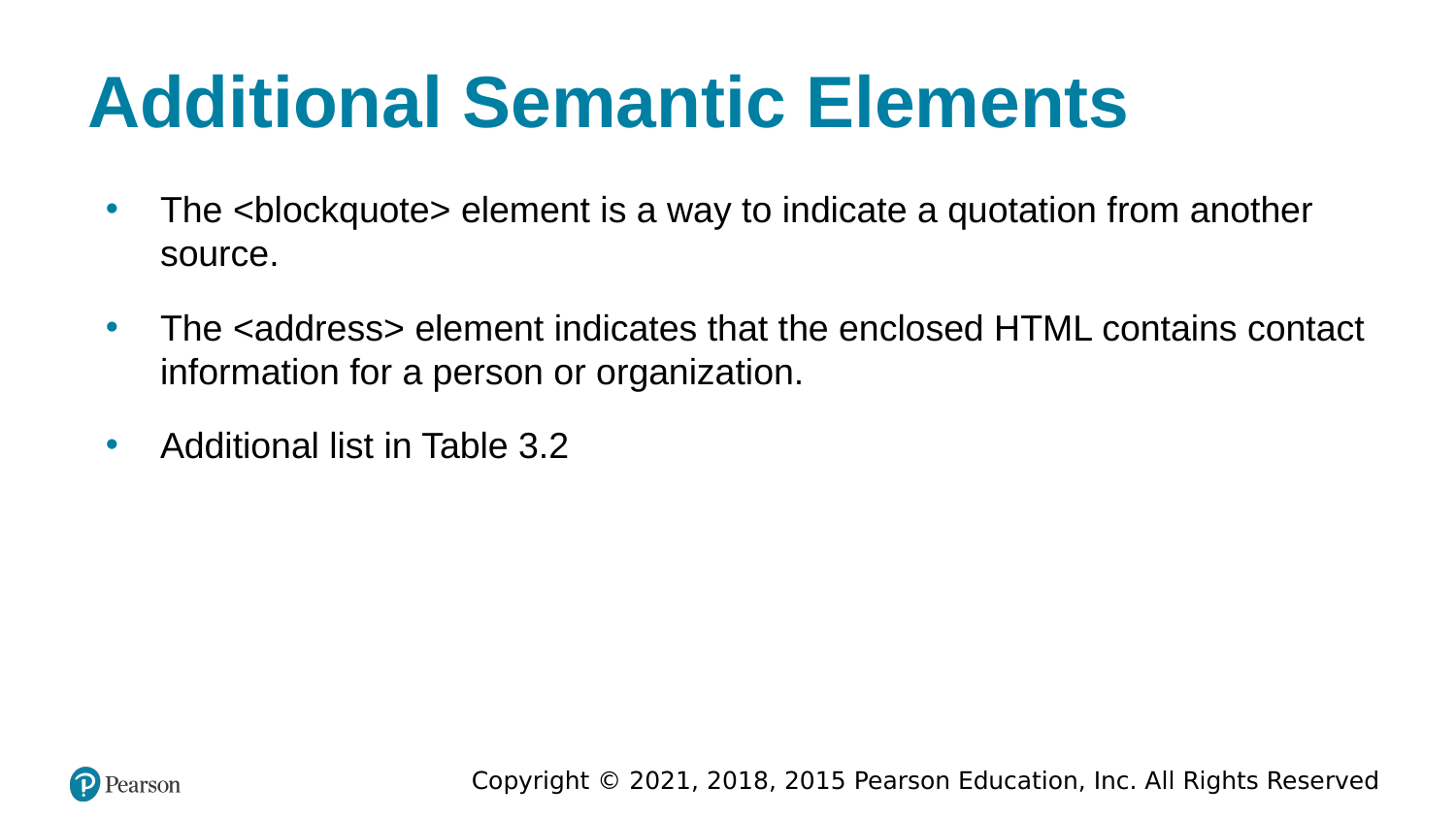

# Additional Semantic Elements
The <blockquote> element is a way to indicate a quotation from another source.
The <address> element indicates that the enclosed HTML contains contact information for a person or organization.
Additional list in Table 3.2